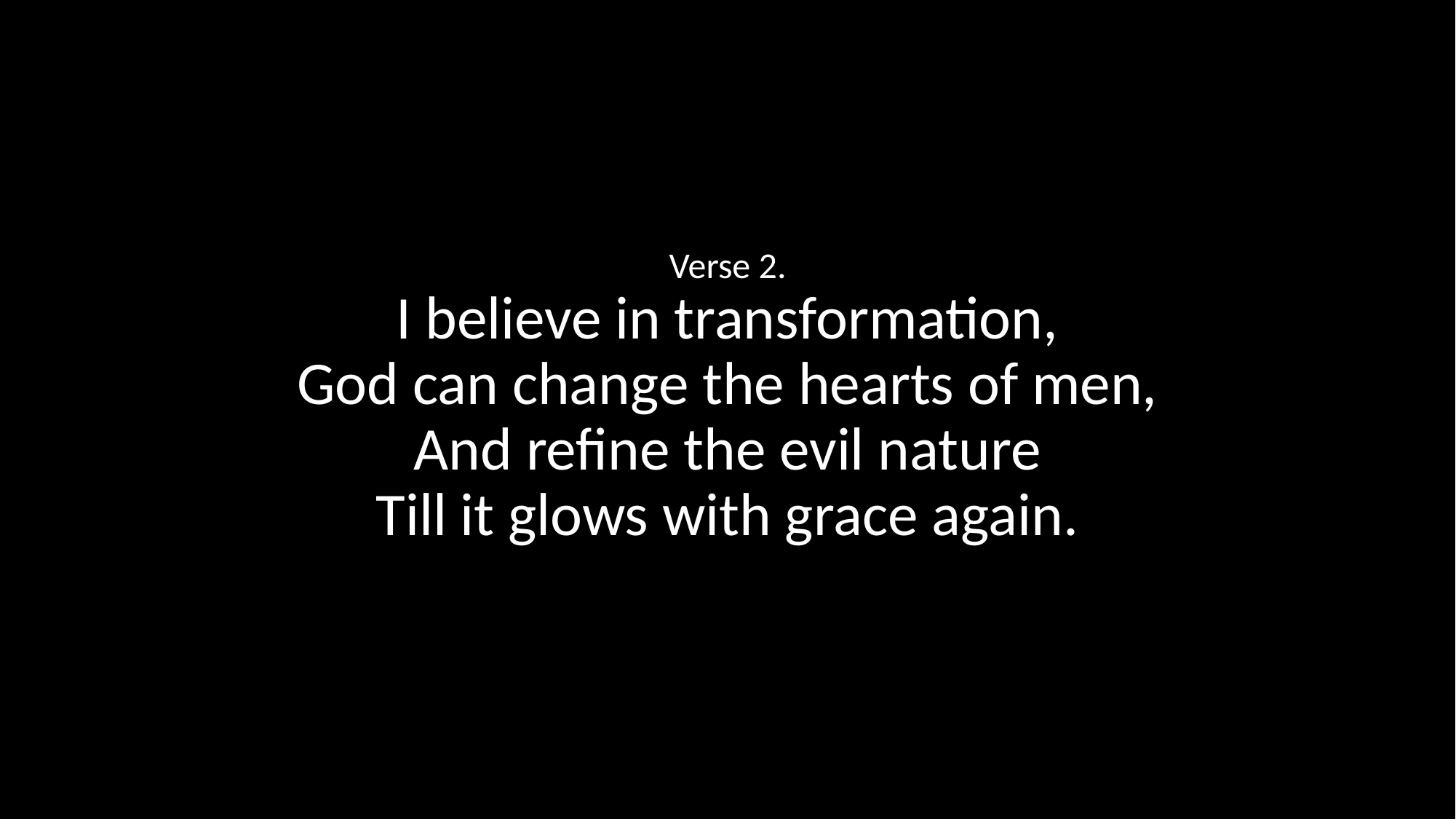

Verse 2.
I believe in transformation,
God can change the hearts of men,
And refine the evil nature
Till it glows with grace again.